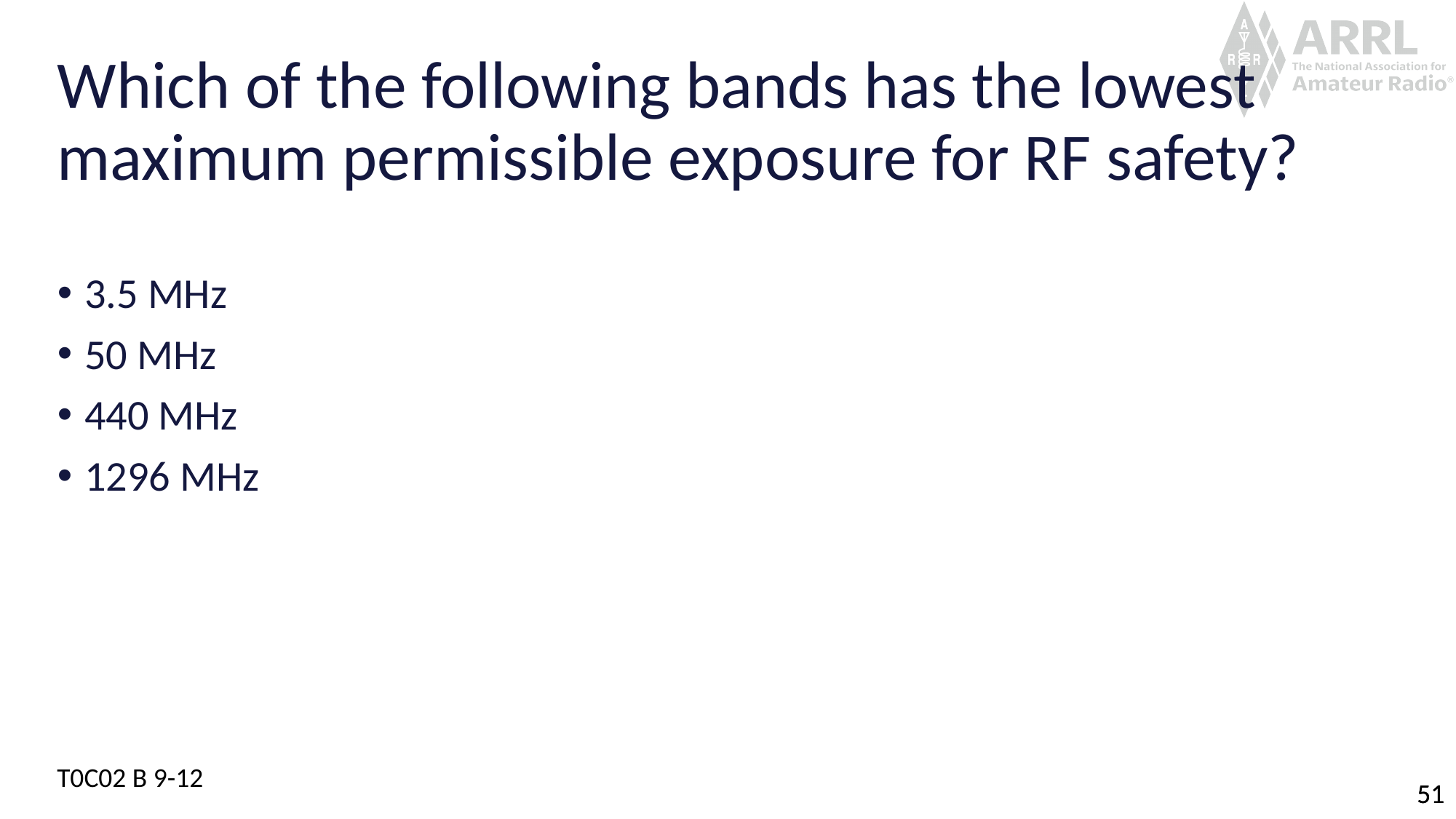

# Which of the following bands has the lowest maximum permissible exposure for RF safety?
3.5 MHz
50 MHz
440 MHz
1296 MHz
T0C02 B 9-12